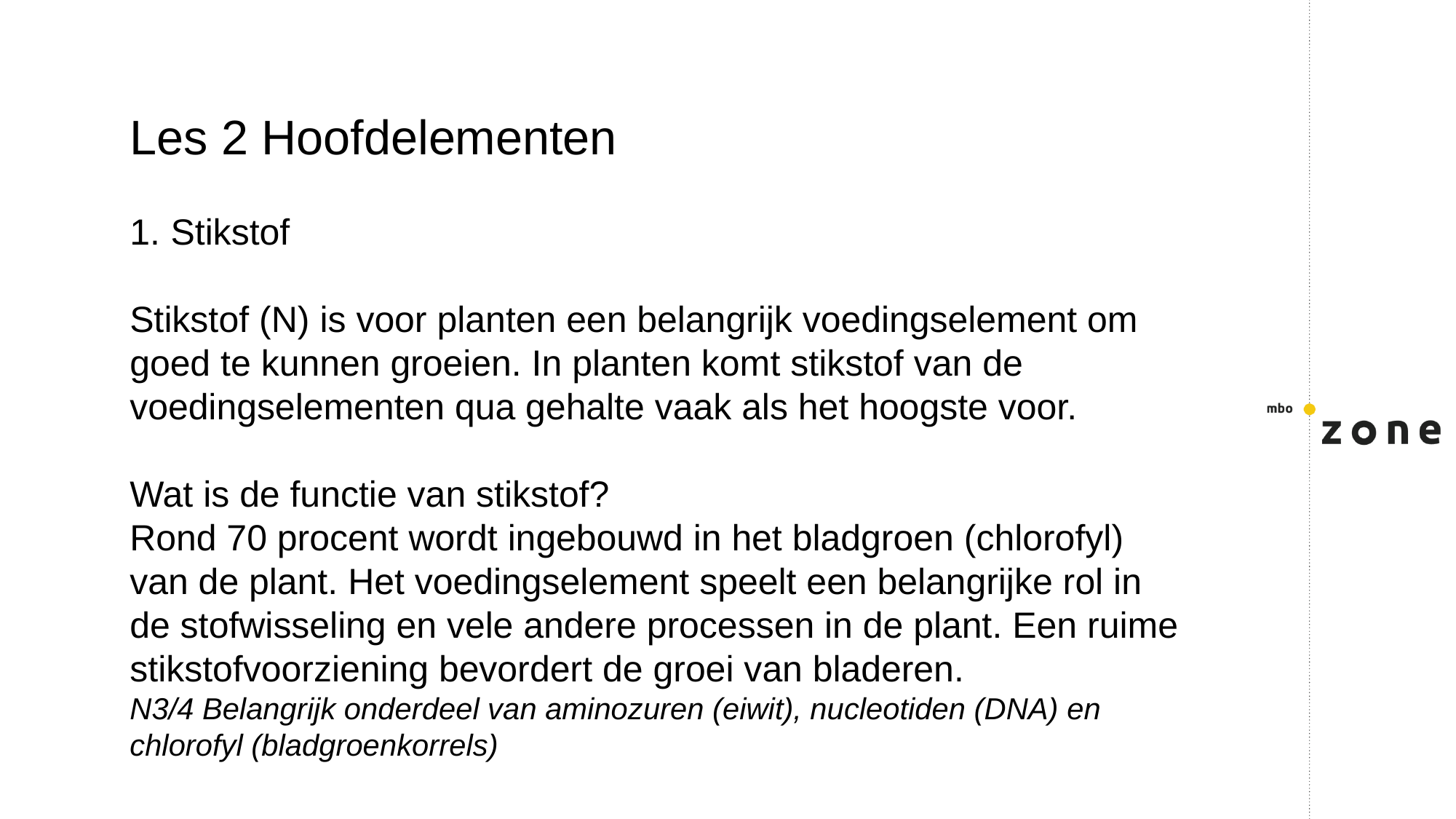

Les 2 Hoofdelementen
Stikstof

Stikstof (N) is voor planten een belangrijk voedingselement om goed te kunnen groeien. In planten komt stikstof van de voedingselementen qua gehalte vaak als het hoogste voor.

Wat is de functie van stikstof?
Rond 70 procent wordt ingebouwd in het bladgroen (chlorofyl) van de plant. Het voedingselement speelt een belangrijke rol in de stofwisseling en vele andere processen in de plant. Een ruime stikstofvoorziening bevordert de groei van bladeren.
N3/4 Belangrijk onderdeel van aminozuren (eiwit), nucleotiden (DNA) en chlorofyl (bladgroenkorrels)